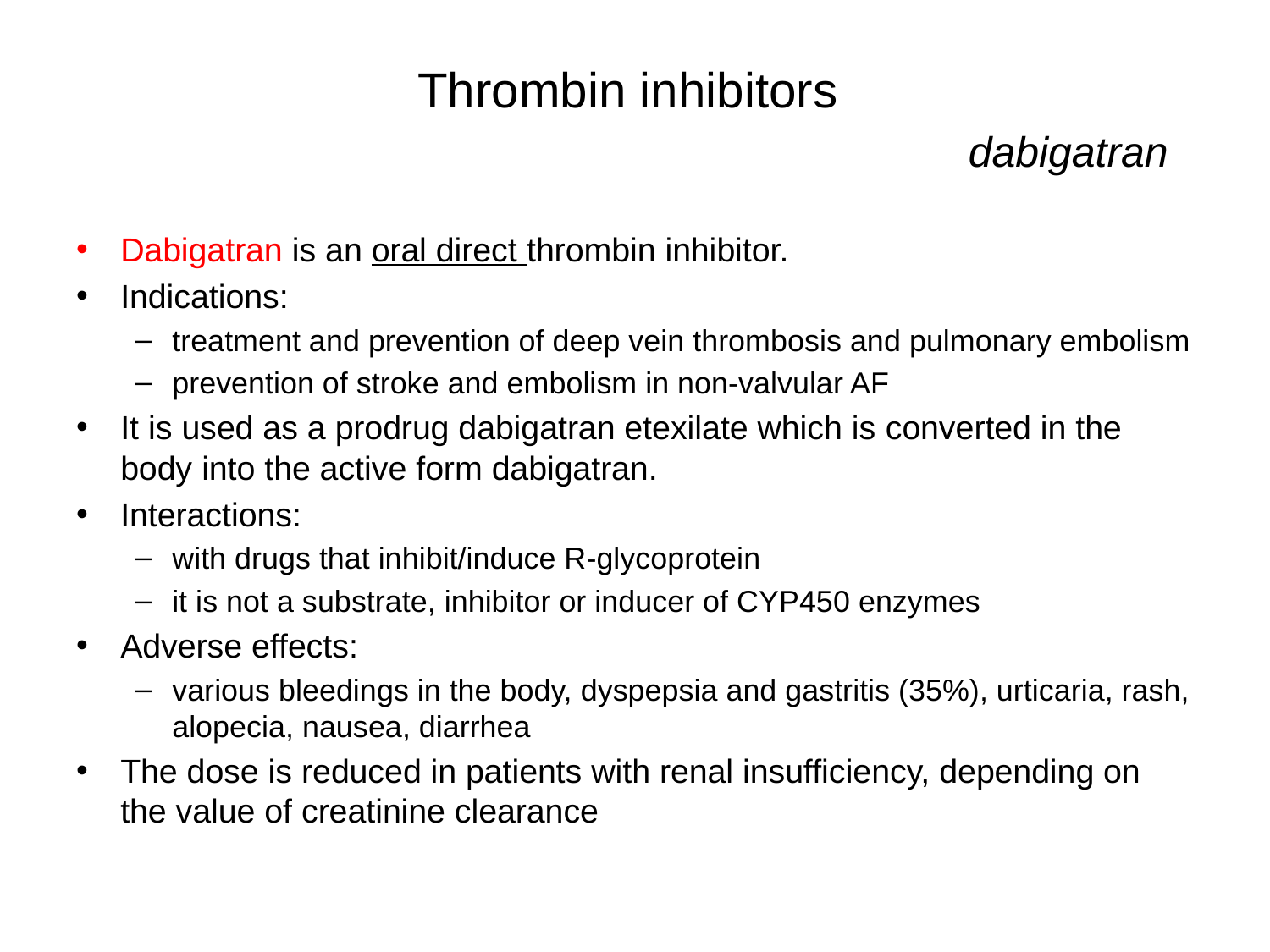

# Thrombin inhibitors dabigatran
Dabigatran is an oral direct thrombin inhibitor.
Indications:
treatment and prevention of deep vein thrombosis and pulmonary embolism
prevention of stroke and embolism in non-valvular AF
It is used as a prodrug dabigatran etexilate which is converted in the body into the active form dabigatran.
Interactions:
with drugs that inhibit/induce R-glycoprotein
it is not a substrate, inhibitor or inducer of CYP450 enzymes
Adverse effects:
various bleedings in the body, dyspepsia and gastritis (35%), urticaria, rash, alopecia, nausea, diarrhea
The dose is reduced in patients with renal insufficiency, depending on the value of creatinine clearance